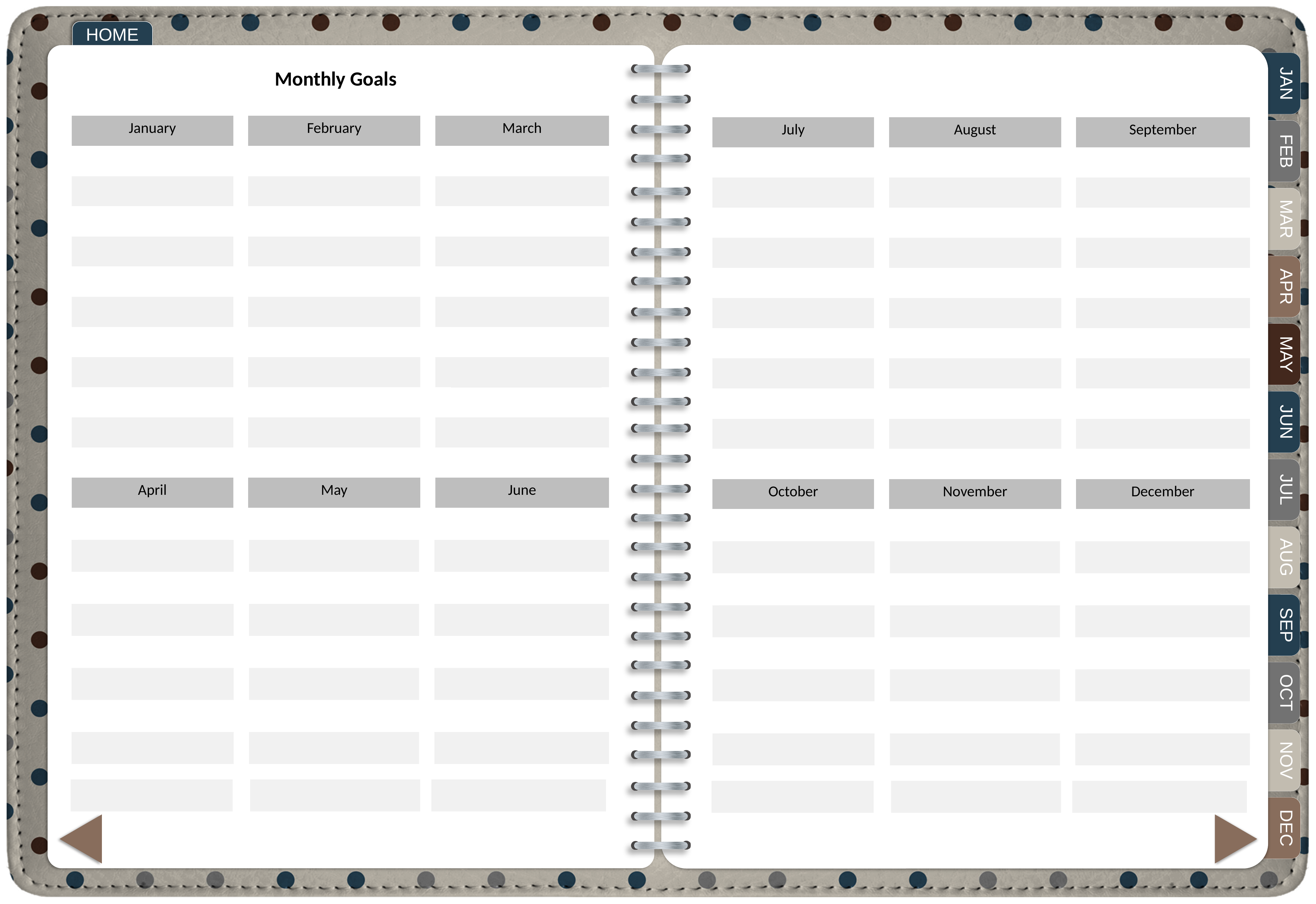

Monthly Goals
| January |  | February |  | March |
| --- | --- | --- | --- | --- |
|  |  |  |  |  |
|  |  |  |  |  |
|  |  |  |  |  |
|  |  |  |  |  |
|  |  |  |  |  |
|  |  |  |  |  |
|  |  |  |  |  |
|  |  |  |  |  |
|  |  |  |  |  |
|  |  |  |  |  |
|  |  |  |  |  |
| April |  | May |  | June |

| July |  | August |  | September |
| --- | --- | --- | --- | --- |
|  |  |  |  |  |
|  |  |  |  |  |
|  |  |  |  |  |
|  |  |  |  |  |
|  |  |  |  |  |
|  |  |  |  |  |
|  |  |  |  |  |
|  |  |  |  |  |
|  |  |  |  |  |
|  |  |  |  |  |
|  |  |  |  |  |
| October |  | November |  | December |